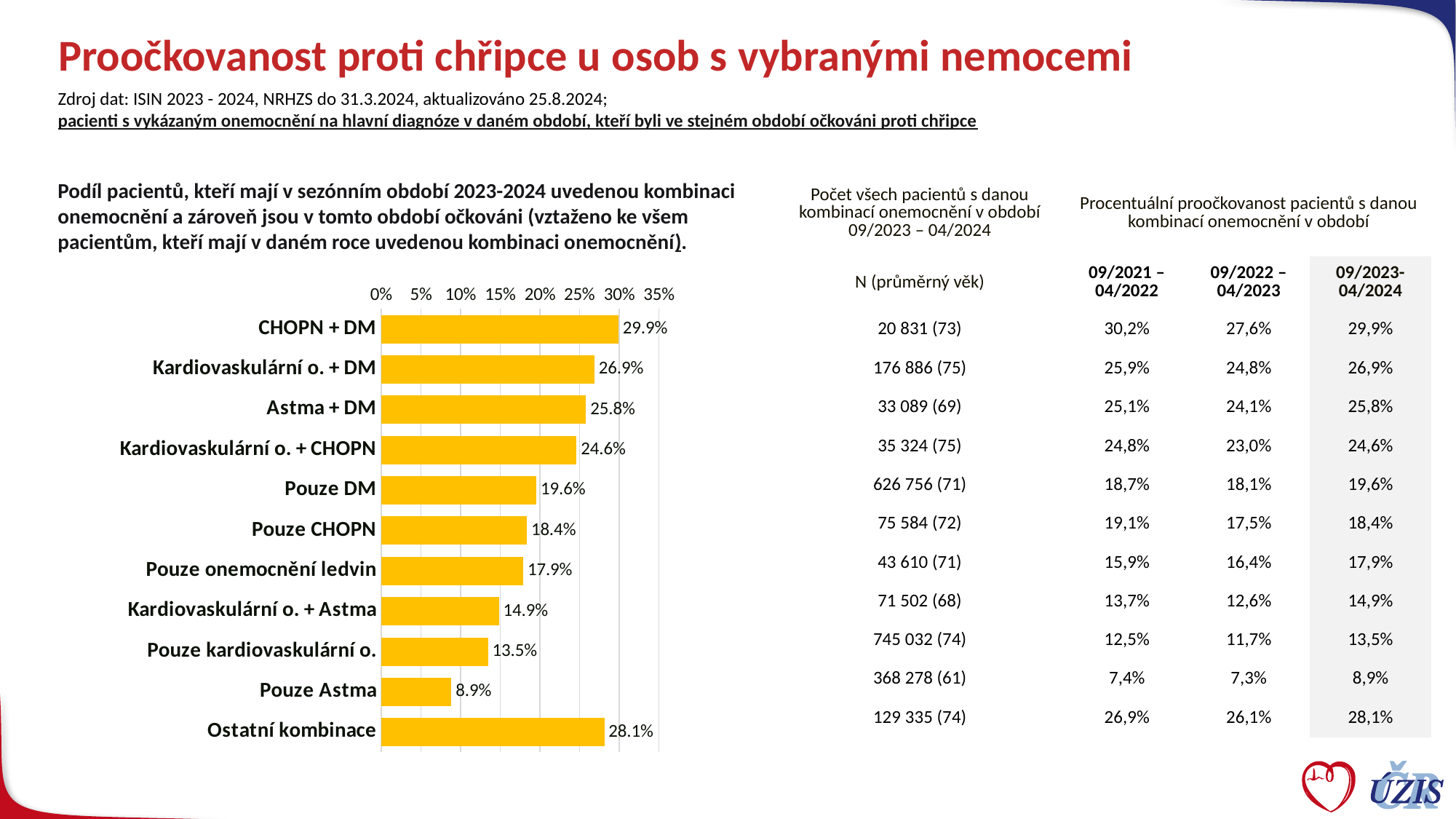

# Proočkovanost proti chřipce u osob s vybranými nemocemi
Zdroj dat: ISIN 2023 - 2024, NRHZS do 31.3.2024, aktualizováno 25.8.2024;
pacienti s vykázaným onemocnění na hlavní diagnóze v daném období, kteří byli ve stejném období očkováni proti chřipce
Podíl pacientů, kteří mají v sezónním období 2023-2024 uvedenou kombinaci onemocnění a zároveň jsou v tomto období očkováni (vztaženo ke všem pacientům, kteří mají v daném roce uvedenou kombinaci onemocnění).
| Počet všech pacientů s danou kombinací onemocnění v období 09/2023 – 04/2024 | Procentuální proočkovanost pacientů s danou kombinací onemocnění v období | Procentuální proočkovanost pacientů s danou kombinací onemocnění v letech |  |
| --- | --- | --- | --- |
| N (průměrný věk) | 09/2021 – 04/2022 | 09/2022 – 04/2023 | 09/2023-04/2024 |
| 20 831 (73) | 30,2% | 27,6% | 29,9% |
| 176 886 (75) | 25,9% | 24,8% | 26,9% |
| 33 089 (69) | 25,1% | 24,1% | 25,8% |
| 35 324 (75) | 24,8% | 23,0% | 24,6% |
| 626 756 (71) | 18,7% | 18,1% | 19,6% |
| 75 584 (72) | 19,1% | 17,5% | 18,4% |
| 43 610 (71) | 15,9% | 16,4% | 17,9% |
| 71 502 (68) | 13,7% | 12,6% | 14,9% |
| 745 032 (74) | 12,5% | 11,7% | 13,5% |
| 368 278 (61) | 7,4% | 7,3% | 8,9% |
| 129 335 (74) | 26,9% | 26,1% | 28,1% |

### Chart

| Category | Řada 1 |
|---|---|
| CHOPN + DM | 0.2991695069847823 |
| Kardiovaskulární o. + DM | 0.26897549834356593 |
| Astma + DM | 0.2583940282269032 |
| Kardiovaskulární o. + CHOPN | 0.24646132940776808 |
| Pouze DM | 0.19571252608670678 |
| Pouze CHOPN | 0.18392781541066894 |
| Pouze onemocnění ledvin | 0.17924787892685165 |
| Kardiovaskulární o. + Astma | 0.14865318452630696 |
| Pouze kardiovaskulární o. | 0.13481165909652204 |
| Pouze Astma | 0.08854723877071126 |
| Ostatní kombinace | 0.28142420845092203 |